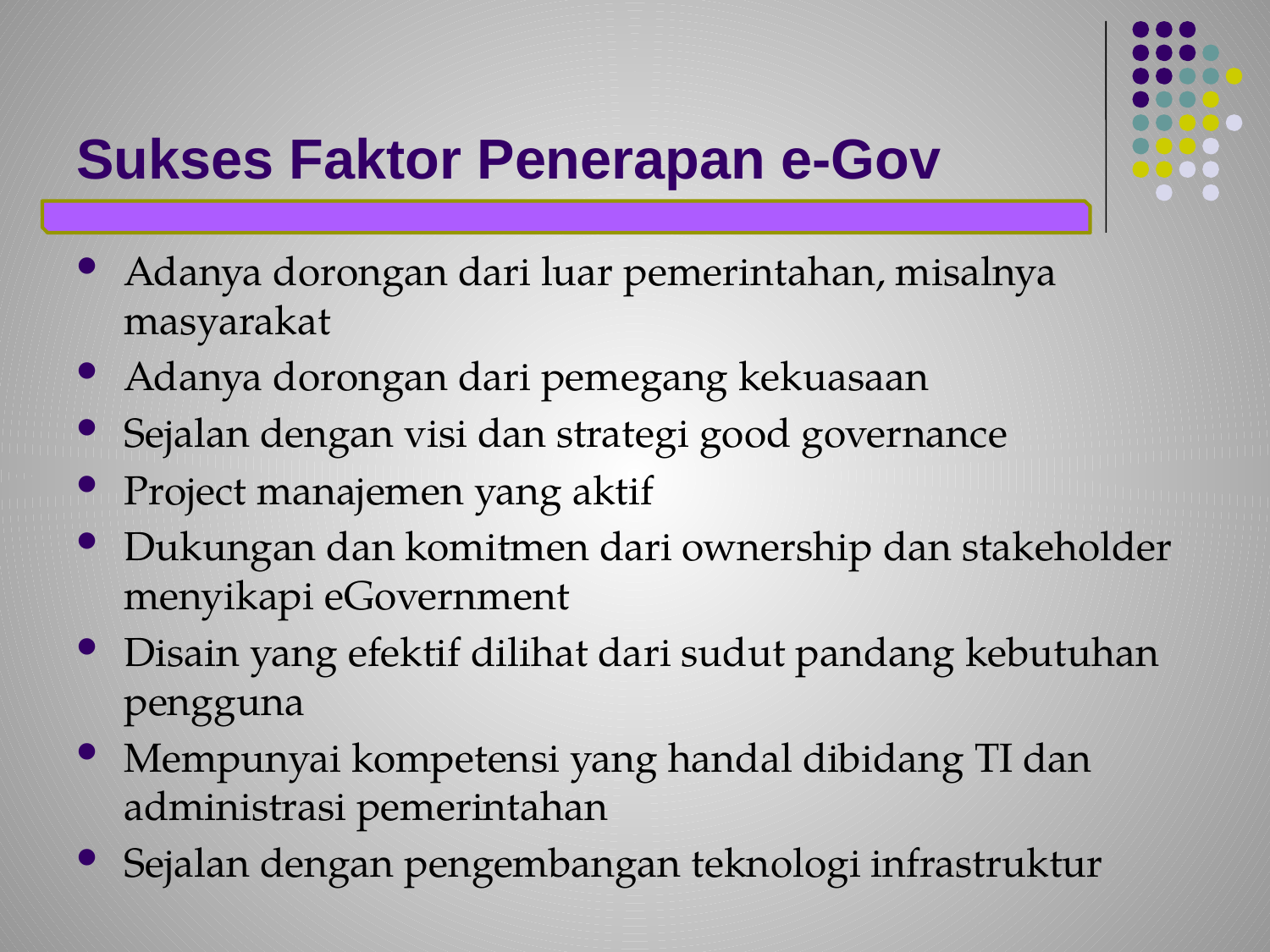

# Sukses Faktor Penerapan e-Gov

Adanya dorongan dari luar pemerintahan, misalnya masyarakat
Adanya dorongan dari pemegang kekuasaan
Sejalan dengan visi dan strategi good governance
Project manajemen yang aktif
Dukungan dan komitmen dari ownership dan stakeholder menyikapi eGovernment
Disain yang efektif dilihat dari sudut pandang kebutuhan pengguna
Mempunyai kompetensi yang handal dibidang TI dan administrasi pemerintahan
Sejalan dengan pengembangan teknologi infrastruktur